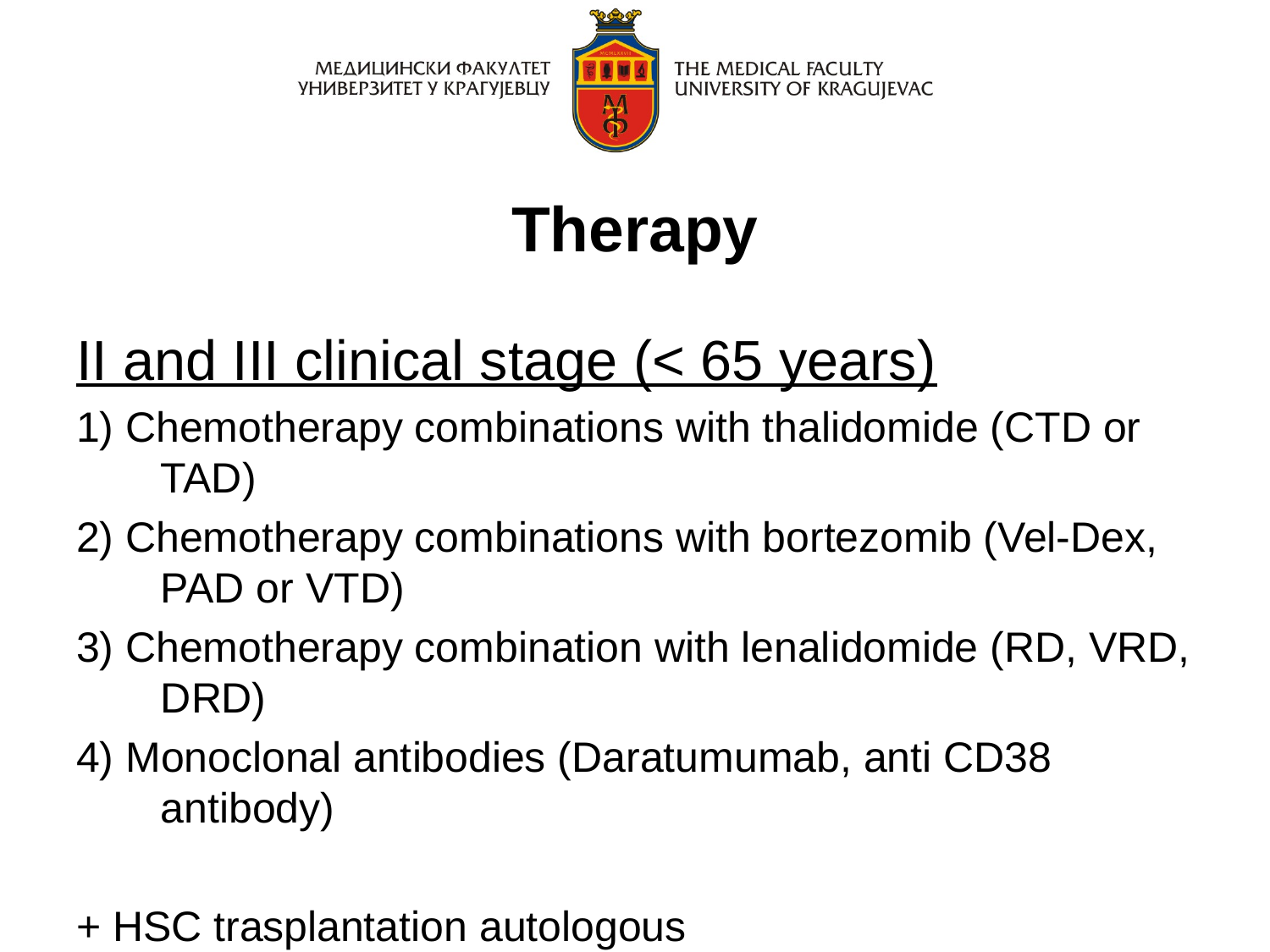

# Therapy
II and III clinical stage (< 65 years)
1) Chemotherapy combinations with thalidomide (CTD or TAD)
2) Chemotherapy combinations with bortezomib (Vel-Dex, PAD or VTD)
3) Chemotherapy combination with lenalidomide (RD, VRD, DRD)
4) Monoclonal antibodies (Daratumumab, anti CD38 antibody)

+ HSC trasplantation autologous